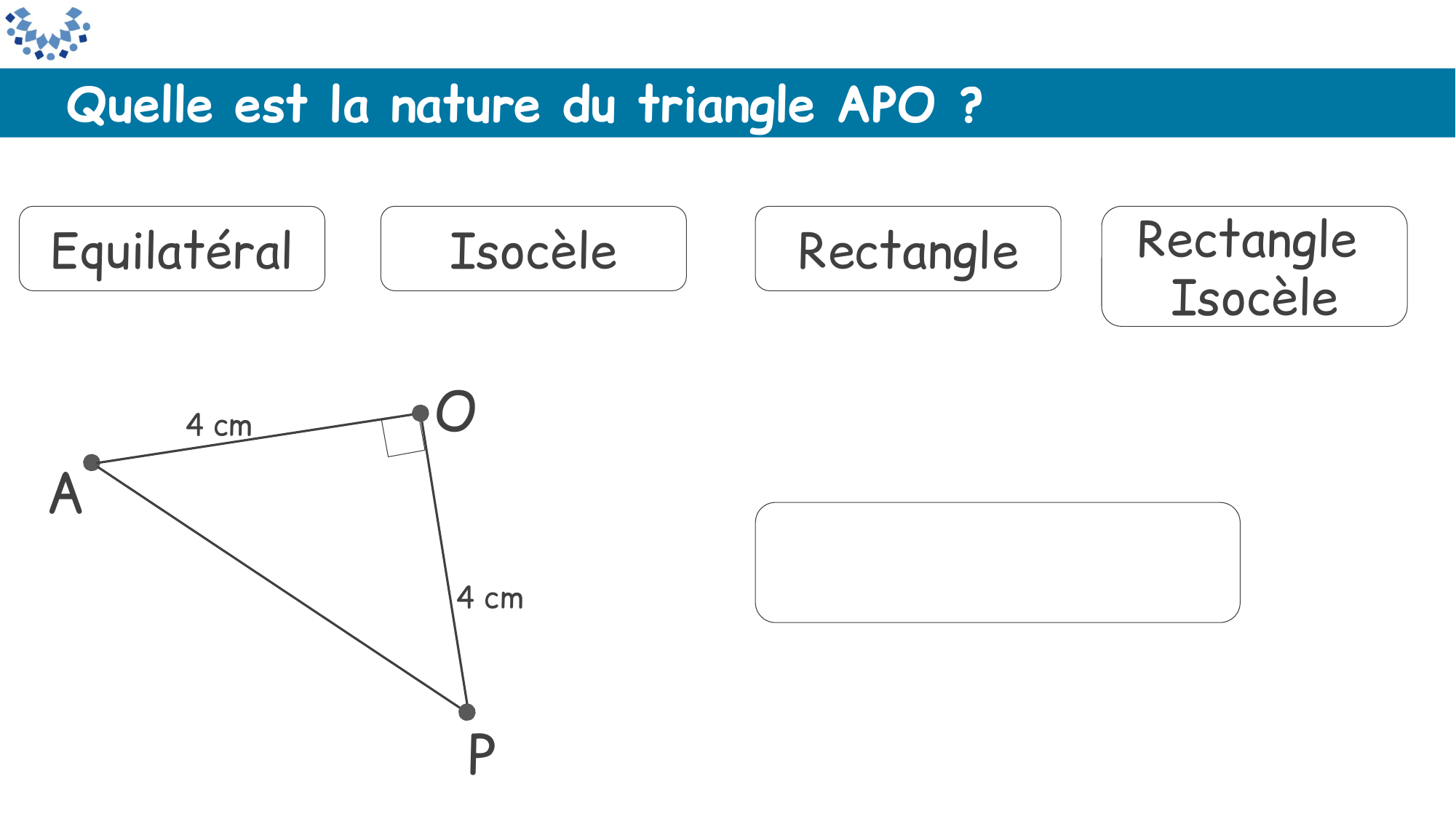

Quelle est la nature du triangle APO ?
Equilatéral
Isocèle
Rectangle
Rectangle  Isocèle
O
4 cm

A

Rectangle isocèle
4 cm

P